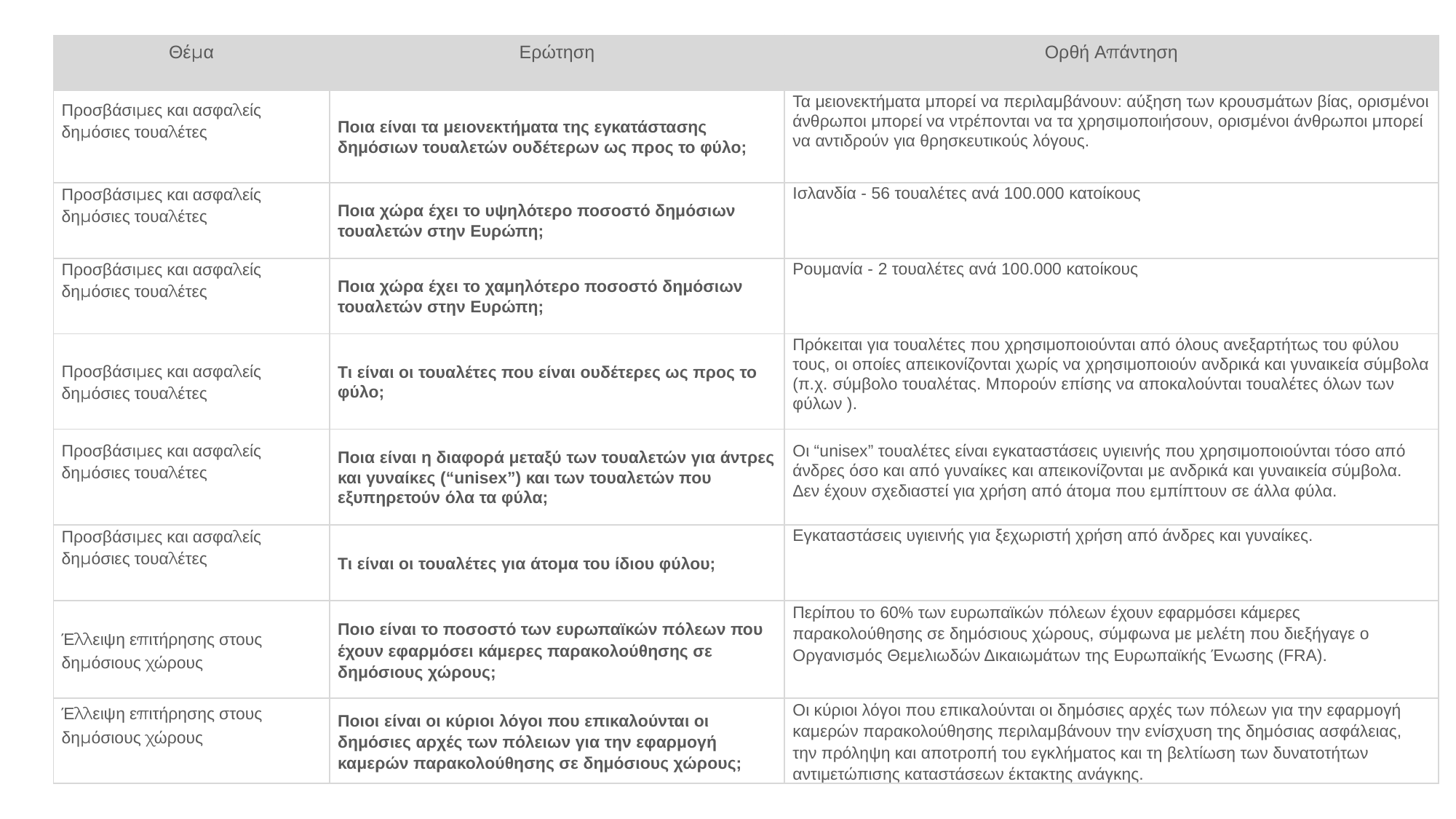

| Θέμα | Ερώτηση | Ορθή Απάντηση |
| --- | --- | --- |
| Προσβάσιμες και ασφαλείς δημόσιες τουαλέτες | Ποια είναι τα μειονεκτήματα της εγκατάστασης δημόσιων τουαλετών ουδέτερων ως προς το φύλο; | Τα μειονεκτήματα μπορεί να περιλαμβάνουν: αύξηση των κρουσμάτων βίας, ορισμένοι άνθρωποι μπορεί να ντρέπονται να τα χρησιμοποιήσουν, ορισμένοι άνθρωποι μπορεί να αντιδρούν για θρησκευτικούς λόγους. |
| Προσβάσιμες και ασφαλείς δημόσιες τουαλέτες | Ποια χώρα έχει το υψηλότερο ποσοστό δημόσιων τουαλετών στην Ευρώπη; | Ισλανδία - 56 τουαλέτες ανά 100.000 κατοίκους |
| Προσβάσιμες και ασφαλείς δημόσιες τουαλέτες | Ποια χώρα έχει το χαμηλότερο ποσοστό δημόσιων τουαλετών στην Ευρώπη; | Ρουμανία - 2 τουαλέτες ανά 100.000 κατοίκους |
| Προσβάσιμες και ασφαλείς δημόσιες τουαλέτες | Τι είναι οι τουαλέτες που είναι ουδέτερες ως προς το φύλο; | Πρόκειται για τουαλέτες που χρησιμοποιούνται από όλους ανεξαρτήτως του φύλου τους, οι οποίες απεικονίζονται χωρίς να χρησιμοποιούν ανδρικά και γυναικεία σύμβολα (π.χ. σύμβολο τουαλέτας. Μπορούν επίσης να αποκαλούνται τουαλέτες όλων των φύλων ). |
| Προσβάσιμες και ασφαλείς δημόσιες τουαλέτες | Ποια είναι η διαφορά μεταξύ των τουαλετών για άντρες και γυναίκες (“unisex”) και των τουαλετών που εξυπηρετούν όλα τα φύλα; | Οι “unisex” τουαλέτες είναι εγκαταστάσεις υγιεινής που χρησιμοποιούνται τόσο από άνδρες όσο και από γυναίκες και απεικονίζονται με ανδρικά και γυναικεία σύμβολα. Δεν έχουν σχεδιαστεί για χρήση από άτομα που εμπίπτουν σε άλλα φύλα. |
| Προσβάσιμες και ασφαλείς δημόσιες τουαλέτες | Τι είναι οι τουαλέτες για άτομα του ίδιου φύλου; | Εγκαταστάσεις υγιεινής για ξεχωριστή χρήση από άνδρες και γυναίκες. |
| Έλλειψη επιτήρησης στους δημόσιους χώρους | Ποιο είναι το ποσοστό των ευρωπαϊκών πόλεων που έχουν εφαρμόσει κάμερες παρακολούθησης σε δημόσιους χώρους; | Περίπου το 60% των ευρωπαϊκών πόλεων έχουν εφαρμόσει κάμερες παρακολούθησης σε δημόσιους χώρους, σύμφωνα με μελέτη που διεξήγαγε ο Οργανισμός Θεμελιωδών Δικαιωμάτων της Ευρωπαϊκής Ένωσης (FRA). |
| Έλλειψη επιτήρησης στους δημόσιους χώρους | Ποιοι είναι οι κύριοι λόγοι που επικαλούνται οι δημόσιες αρχές των πόλειων για την εφαρμογή καμερών παρακολούθησης σε δημόσιους χώρους; | Οι κύριοι λόγοι που επικαλούνται οι δημόσιες αρχές των πόλεων για την εφαρμογή καμερών παρακολούθησης περιλαμβάνουν την ενίσχυση της δημόσιας ασφάλειας, την πρόληψη και αποτροπή του εγκλήματος και τη βελτίωση των δυνατοτήτων αντιμετώπισης καταστάσεων έκτακτης ανάγκης. |